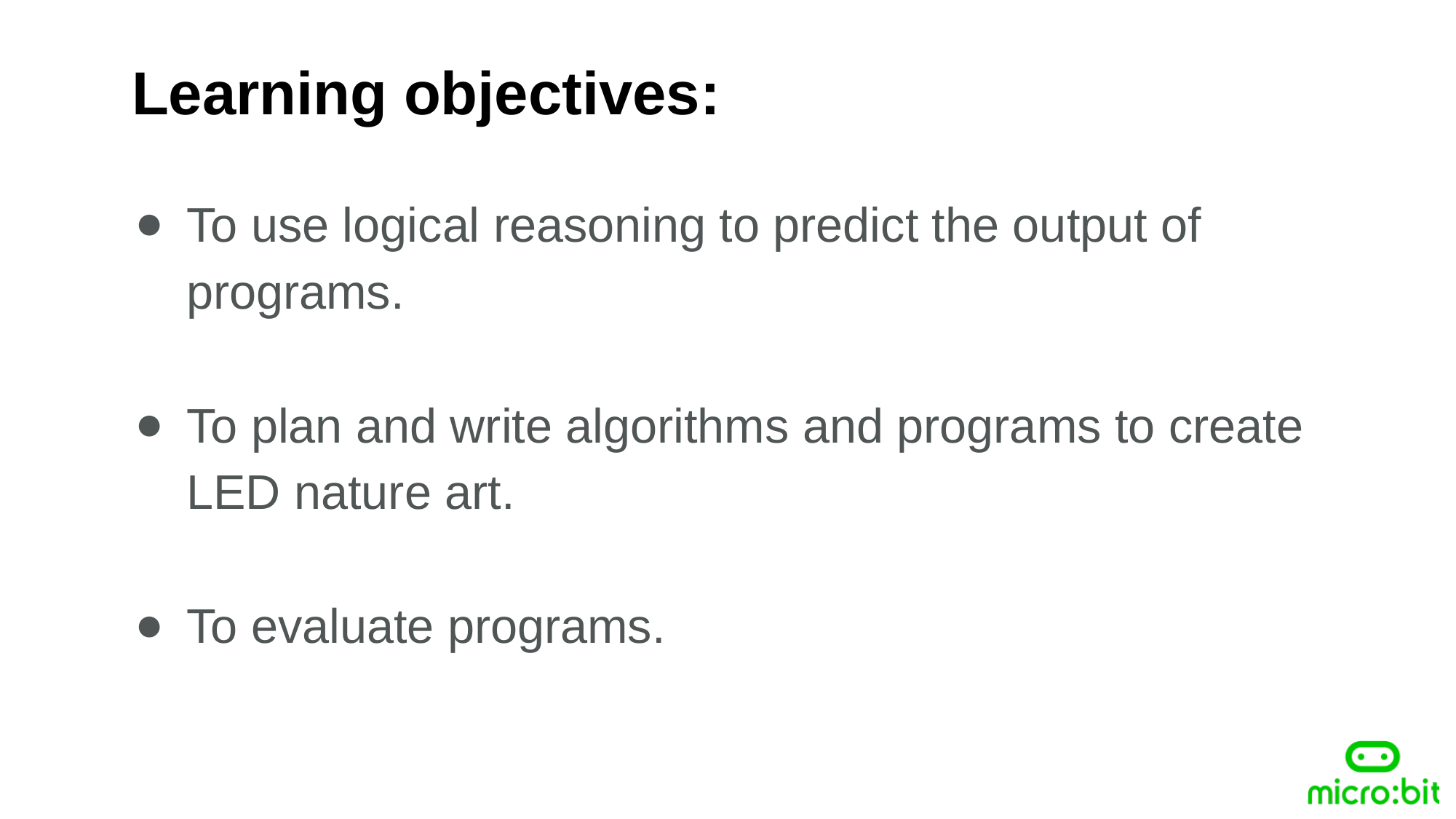

Learning objectives:

To use logical reasoning to predict the output of programs.

To plan and write algorithms and programs to create LED nature art.

To evaluate programs.